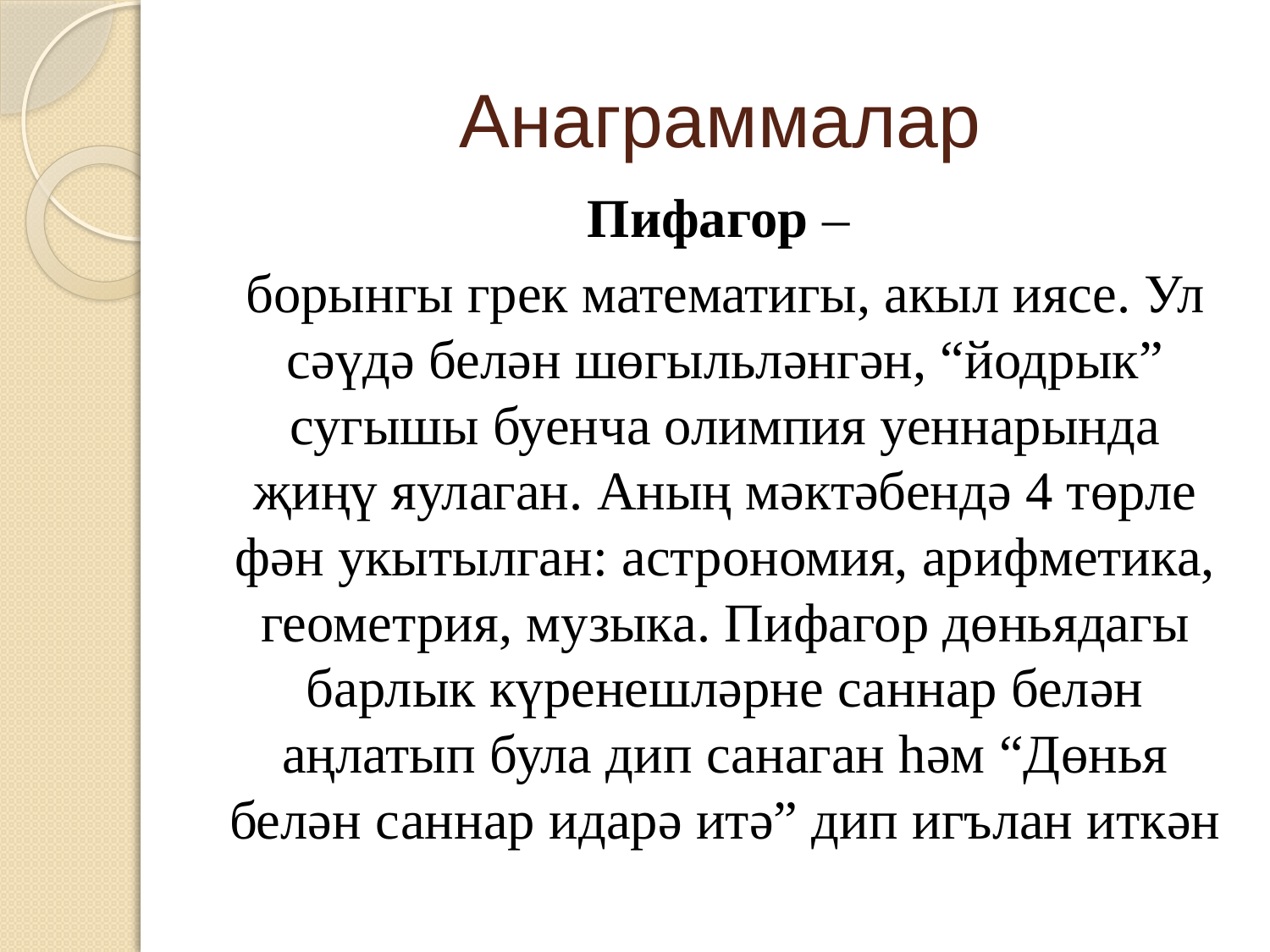

# Анаграммалар
Пифагор –
борынгы грек математигы, акыл иясе. Ул сәүдә белән шөгыльләнгән, “йодрык” сугышы буенча олимпия уеннарында җиңү яулаган. Аның мәктәбендә 4 төрле фән укытылган: астрономия, арифметика, геометрия, музыка. Пифагор дөньядагы барлык күренешләрне саннар белән аңлатып була дип санаган һәм “Дөнья белән саннар идарә итә” дип игълан иткән